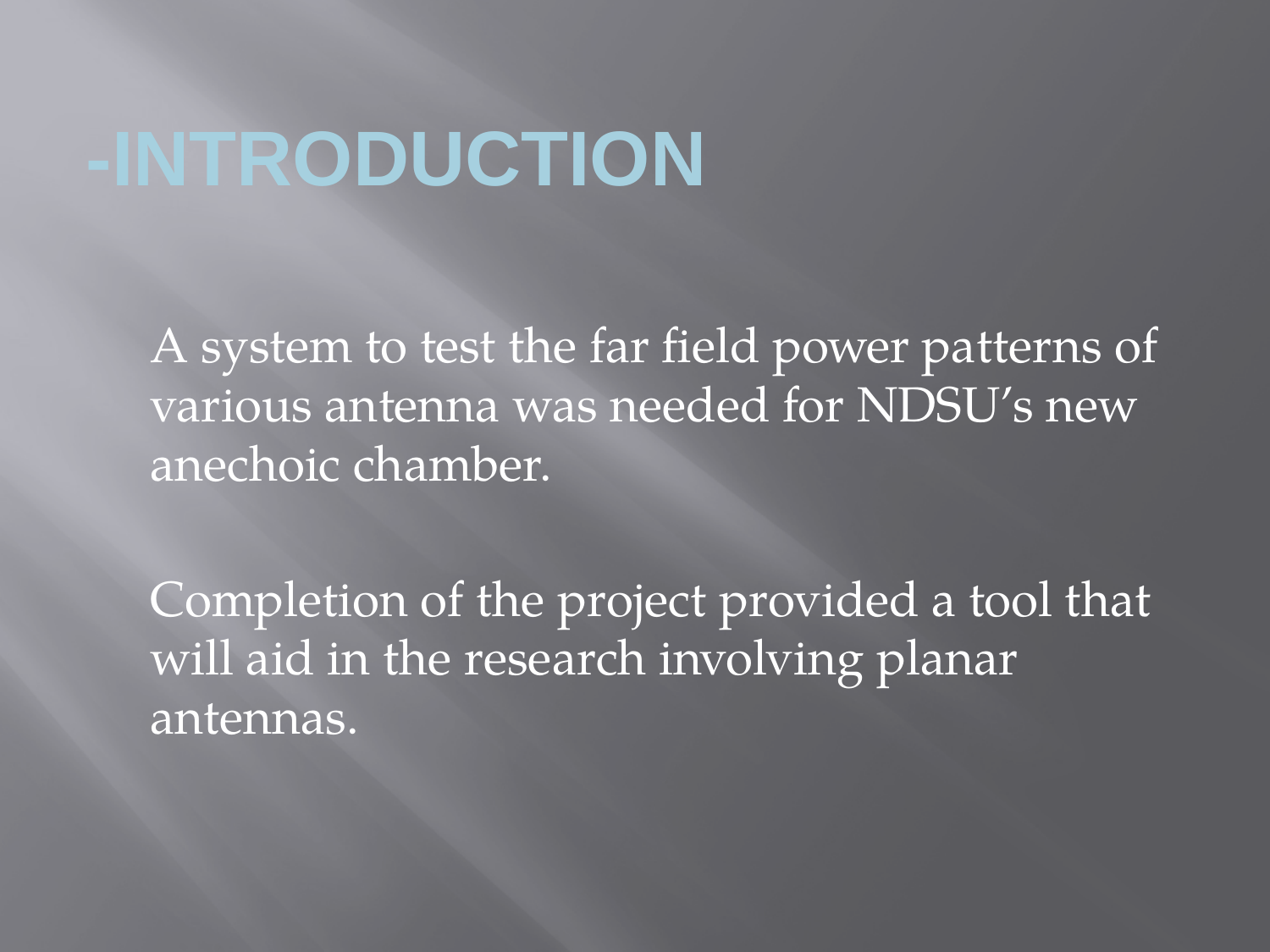

# -Introduction
A system to test the far field power patterns of various antenna was needed for NDSU’s new anechoic chamber.
Completion of the project provided a tool that will aid in the research involving planar antennas.